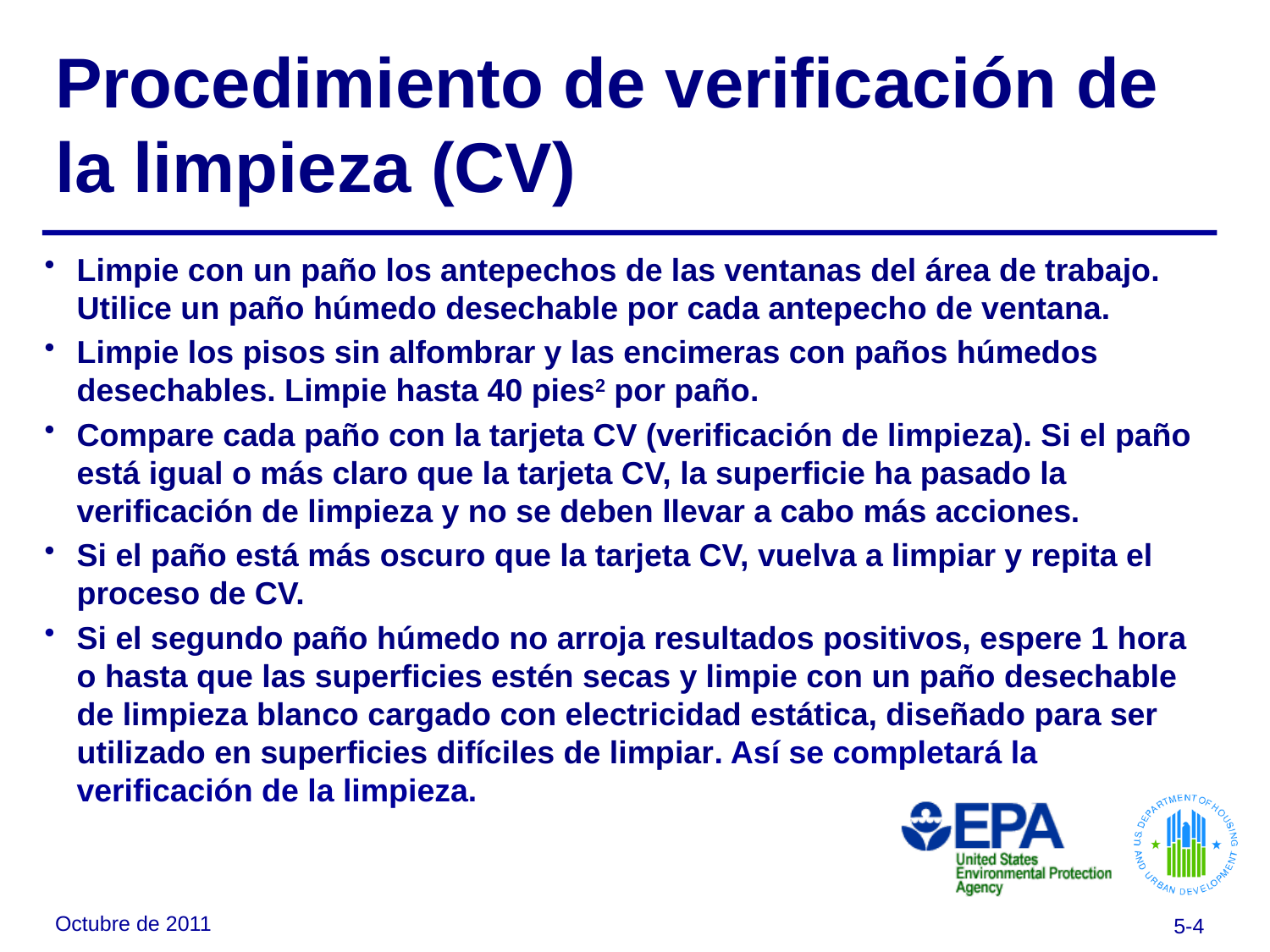

# Procedimiento de verificación de la limpieza (CV)
Limpie con un paño los antepechos de las ventanas del área de trabajo. Utilice un paño húmedo desechable por cada antepecho de ventana.
Limpie los pisos sin alfombrar y las encimeras con paños húmedos desechables. Limpie hasta 40 pies2 por paño.
Compare cada paño con la tarjeta CV (verificación de limpieza). Si el paño está igual o más claro que la tarjeta CV, la superficie ha pasado la verificación de limpieza y no se deben llevar a cabo más acciones.
Si el paño está más oscuro que la tarjeta CV, vuelva a limpiar y repita el proceso de CV.
Si el segundo paño húmedo no arroja resultados positivos, espere 1 hora o hasta que las superficies estén secas y limpie con un paño desechable de limpieza blanco cargado con electricidad estática, diseñado para ser utilizado en superficies difíciles de limpiar. Así se completará la verificación de la limpieza.
Octubre de 2011
5-4